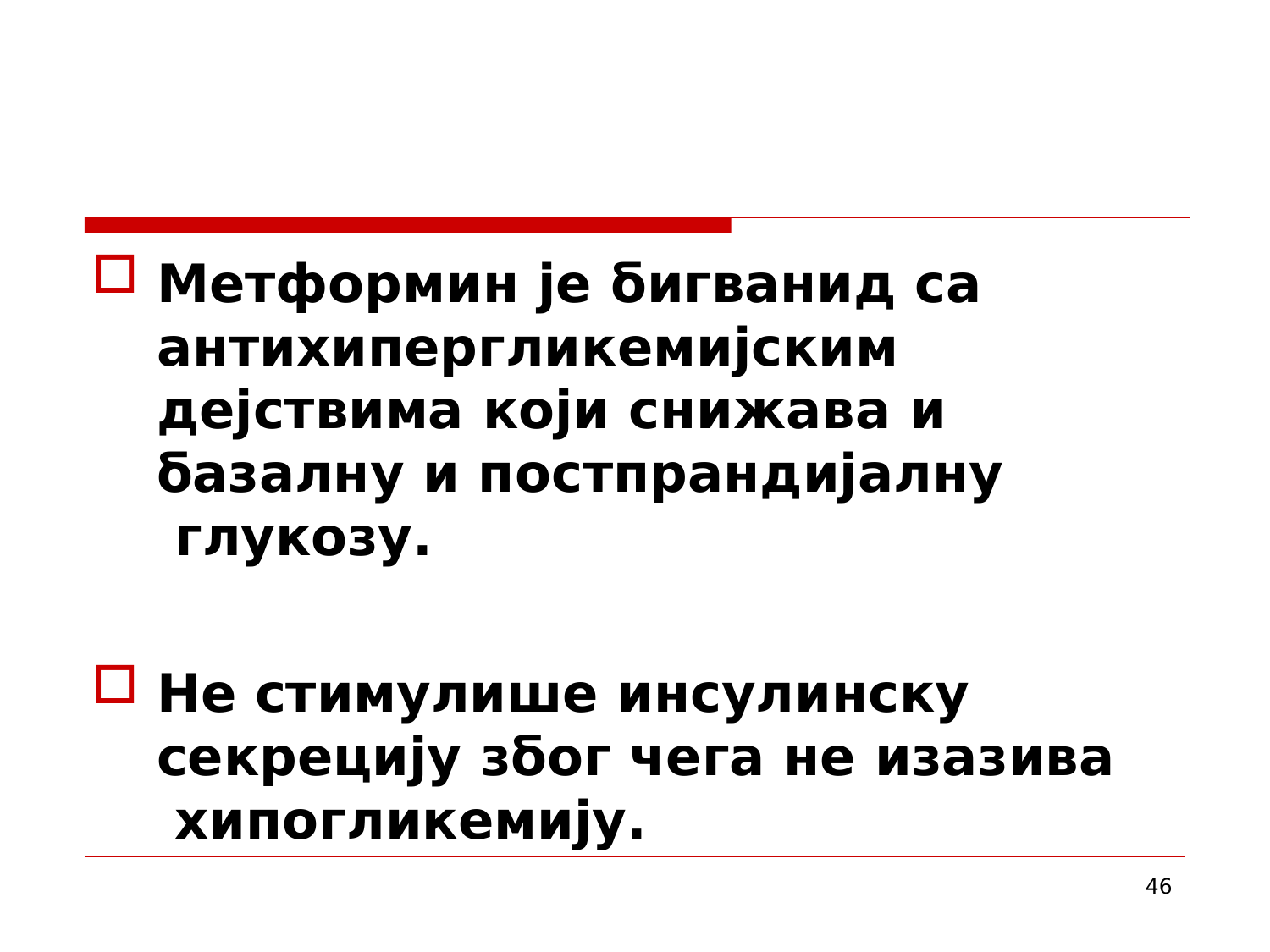

Метформин је бигванид са  антихипергликемијским  дејствима који снижава и  базалну и постпрандијалну  глукозу.

Не стимулише инсулинску  секрецију због чега не изазива  хипогликемију.

46